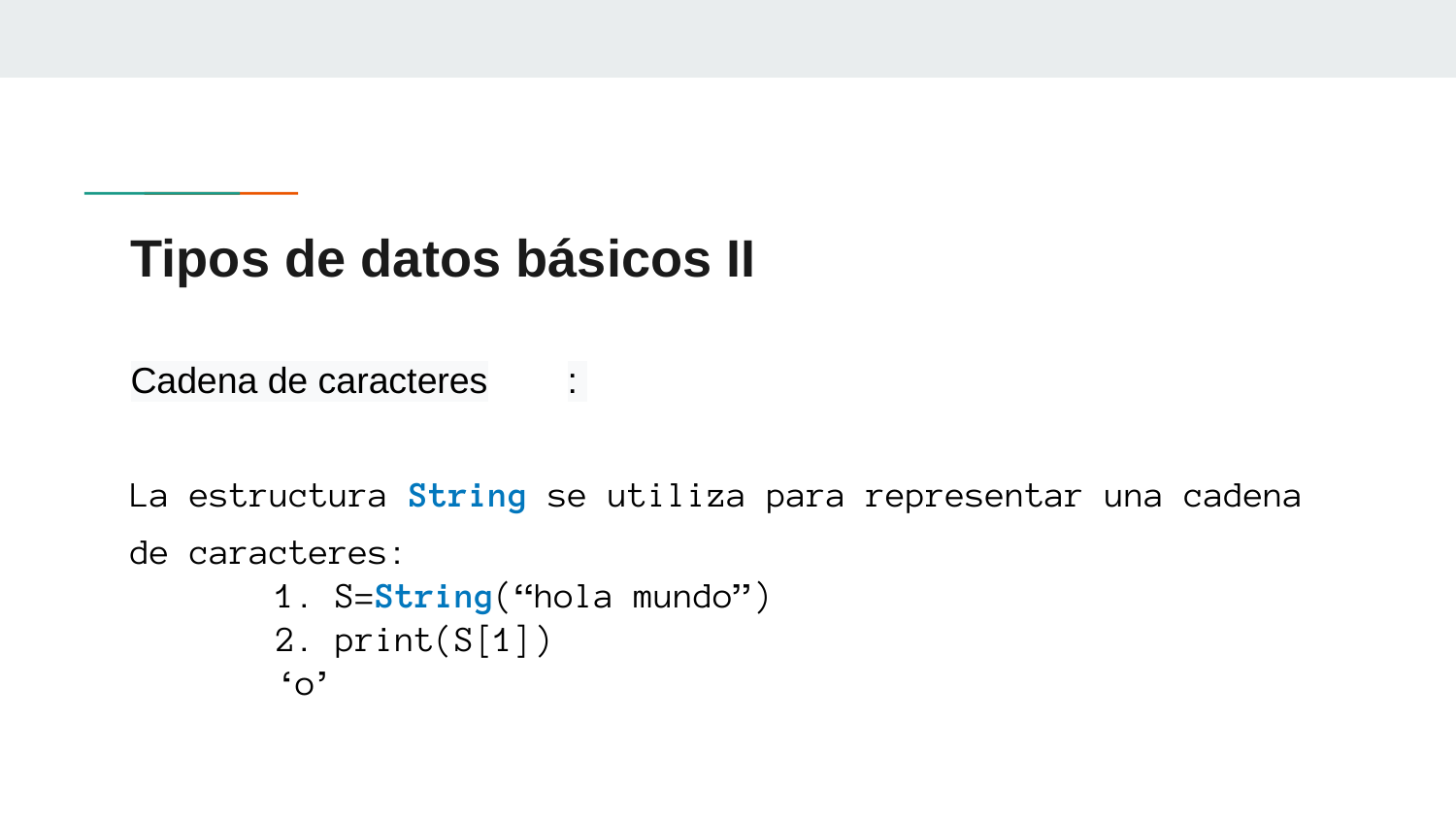

# Tipos de datos básicos II

Cadena de caracteres	:

La estructura String se utiliza para representar una cadena de caracteres:
1. S=String(“hola mundo”)
2. print(S[1])
‘o’